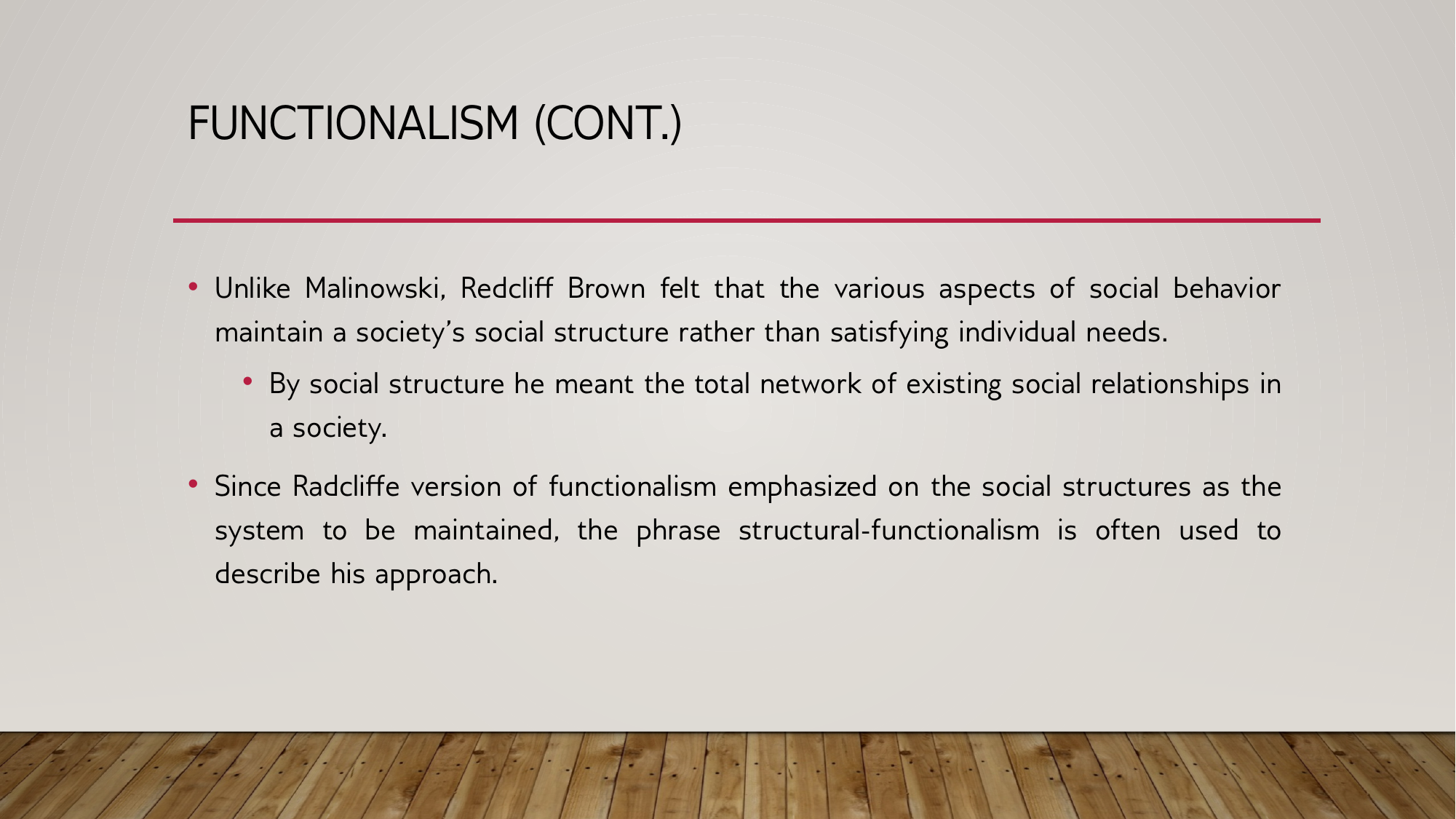

# Functionalism (Cont.)
Unlike Malinowski, Redcliff Brown felt that the various aspects of social behavior maintain a society’s social structure rather than satisfying individual needs.
By social structure he meant the total network of existing social relationships in a society.
Since Radcliffe version of functionalism emphasized on the social structures as the system to be maintained, the phrase structural-functionalism is often used to describe his approach.